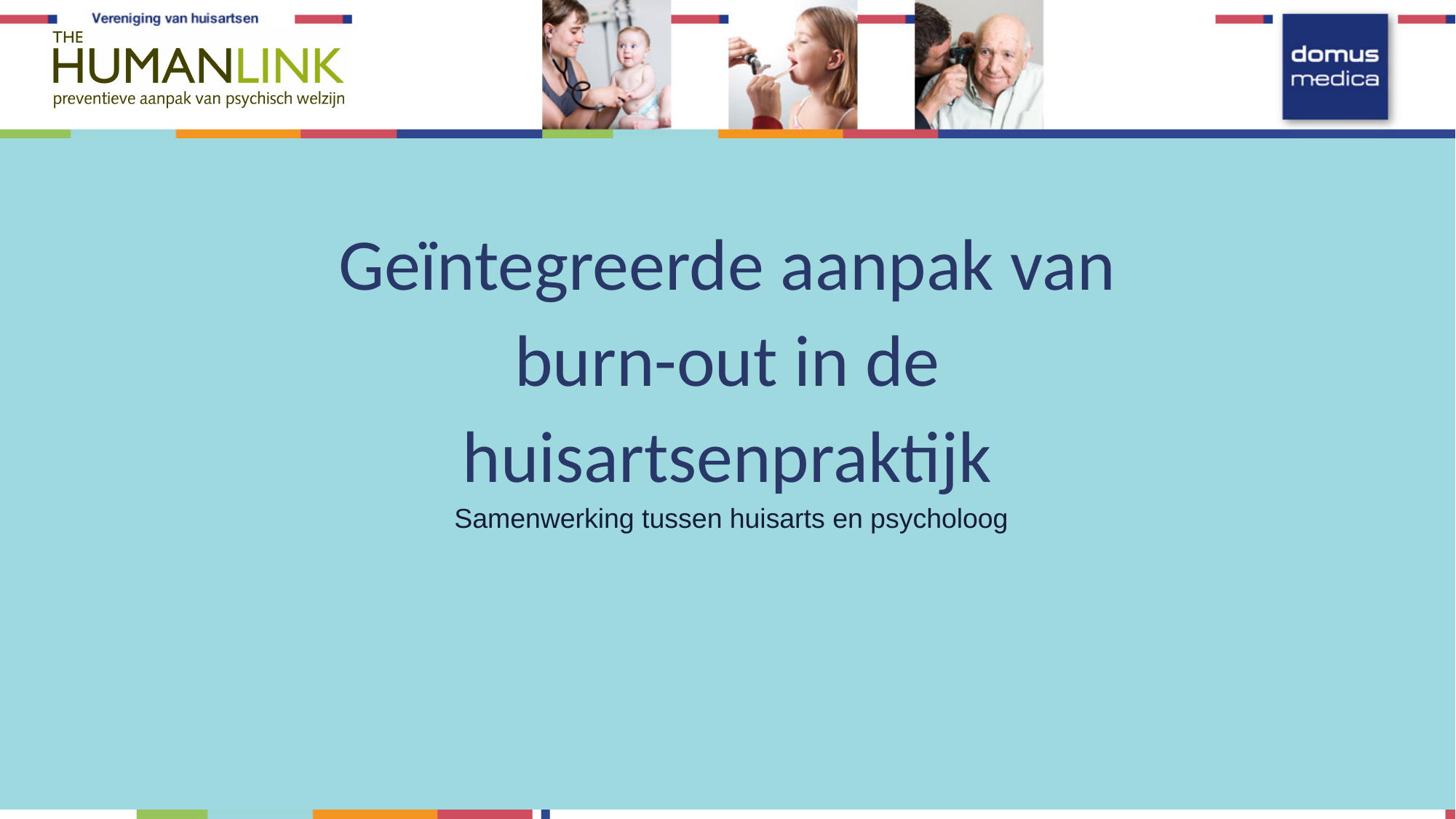

# Geïntegreerde aanpak van burn-out in de huisartsenpraktijk
Samenwerking tussen huisarts en psycholoog